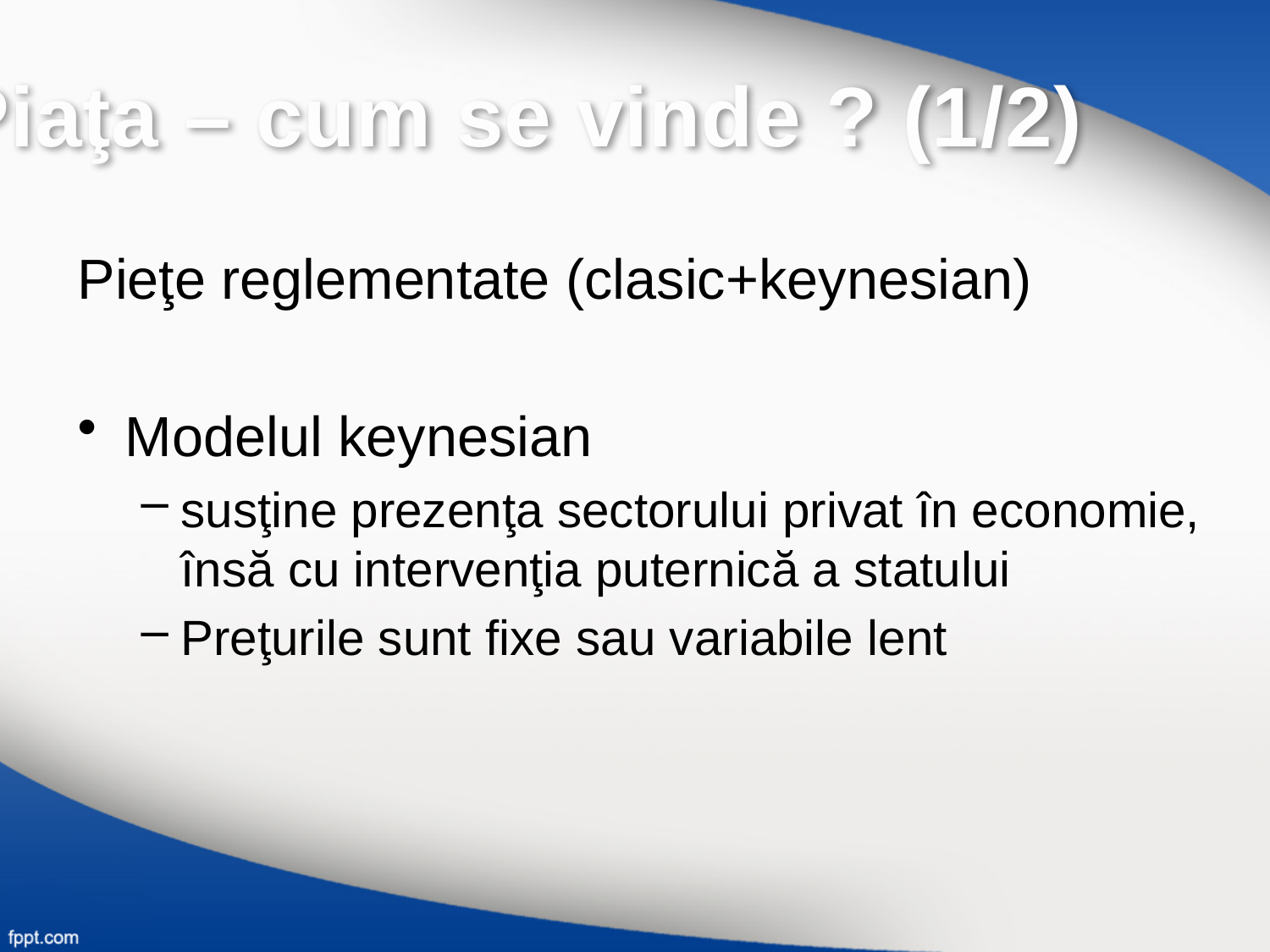

Piaţa – cum se vinde ? (1/2)
Pieţe reglementate (clasic+keynesian)

Modelul keynesian
susţine prezenţa sectorului privat în economie, însă cu intervenţia puternică a statului
Preţurile sunt fixe sau variabile lent